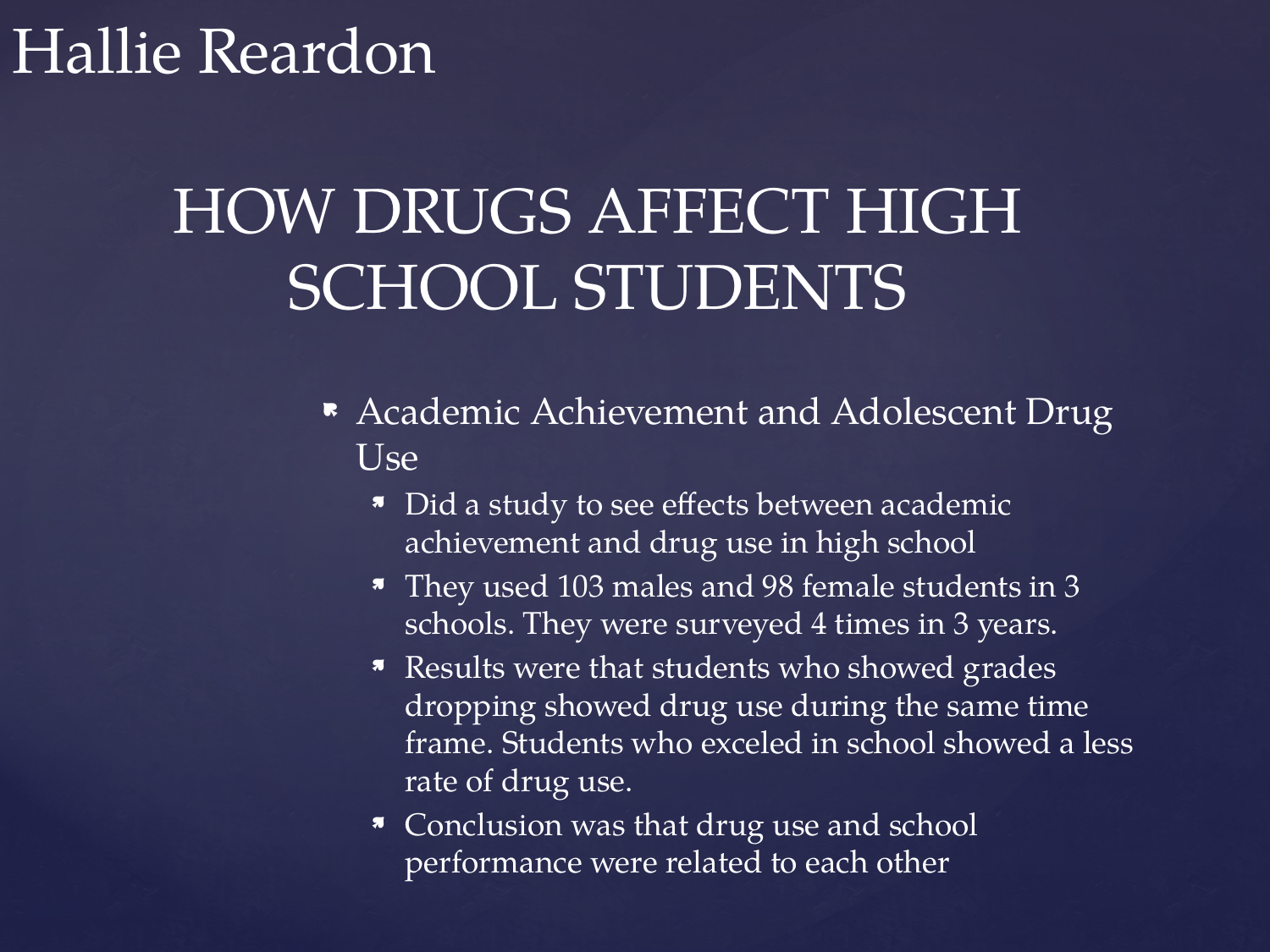

Hallie Reardon
# HOW DRUGS AFFECT HIGH SCHOOL STUDENTS
Academic Achievement and Adolescent Drug Use
Did a study to see effects between academic achievement and drug use in high school
They used 103 males and 98 female students in 3 schools. They were surveyed 4 times in 3 years.
Results were that students who showed grades dropping showed drug use during the same time frame. Students who exceled in school showed a less rate of drug use.
Conclusion was that drug use and school performance were related to each other